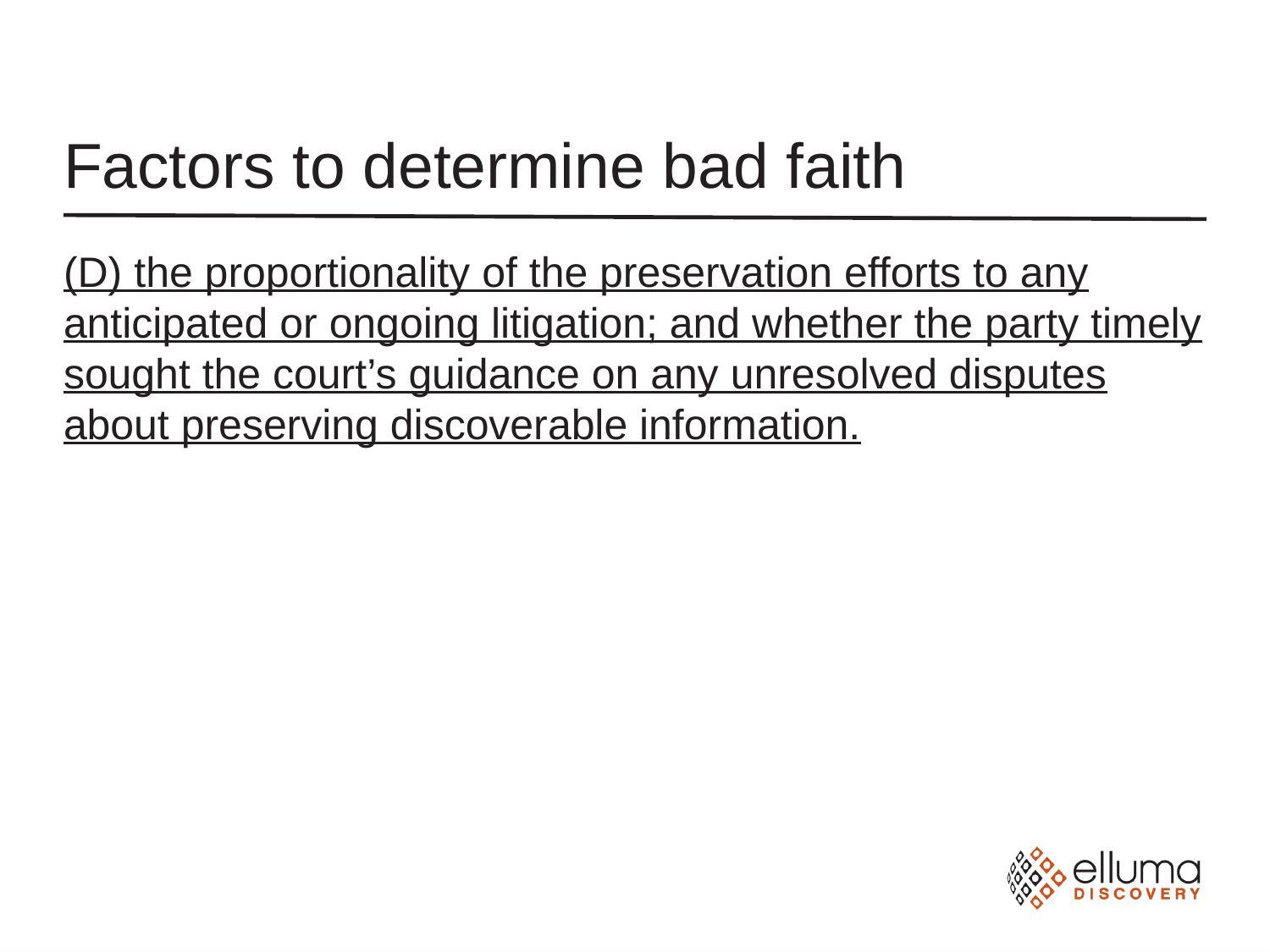

# Factors to determine bad faith

(D) the proportionality of the preservation efforts to any anticipated or ongoing litigation; and whether the party timely sought the court’s guidance on any unresolved disputes about preserving discoverable information.